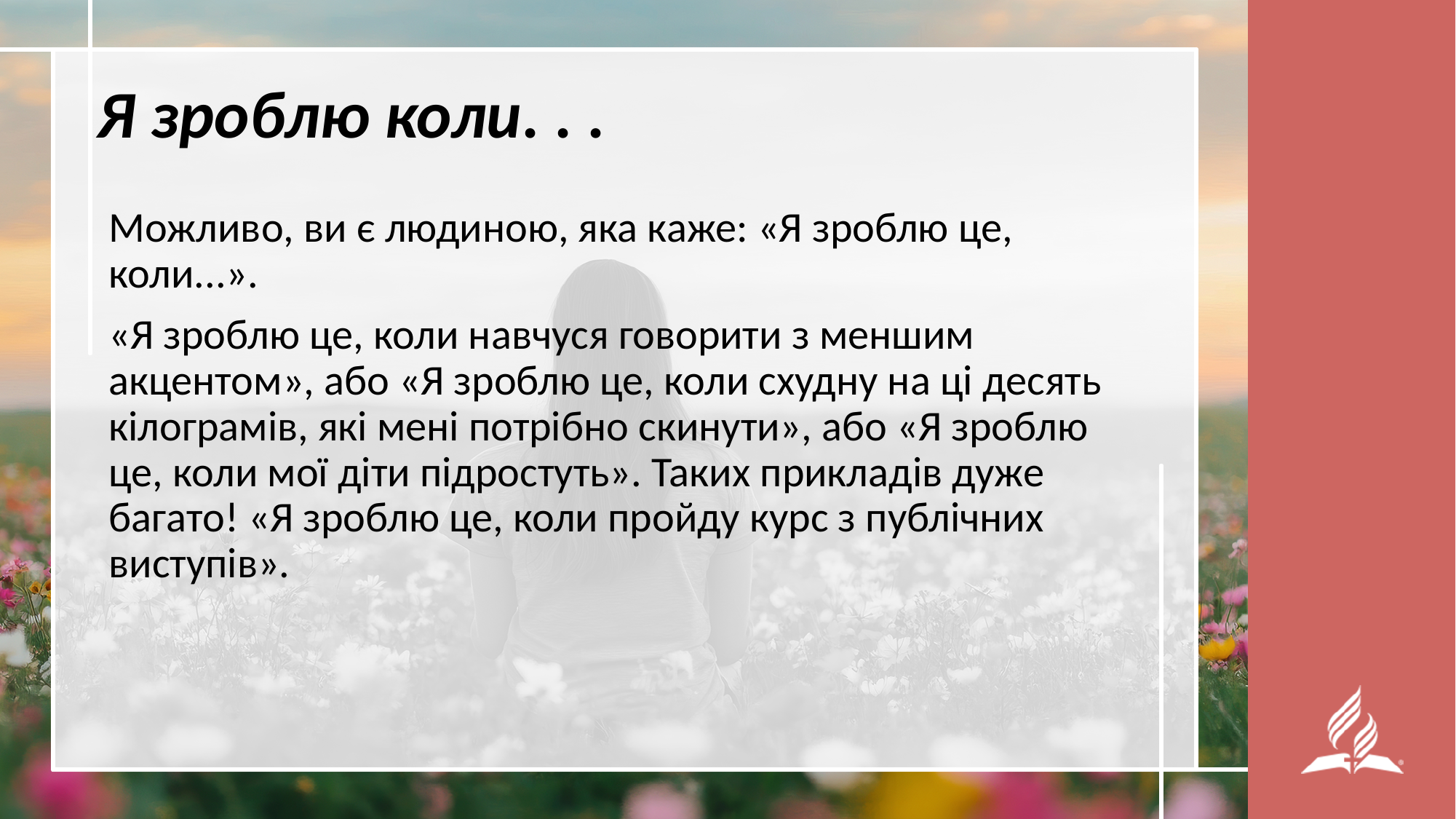

# Я зроблю коли. . .
Можливо, ви є людиною, яка каже: «Я зроблю це, коли...».
«Я зроблю це, коли навчуся говорити з меншим акцентом», або «Я зроблю це, коли схудну на ці десять кілограмів, які мені потрібно скинути», або «Я зроблю це, коли мої діти підростуть». Таких прикладів дуже багато! «Я зроблю це, коли пройду курс з публічних виступів».